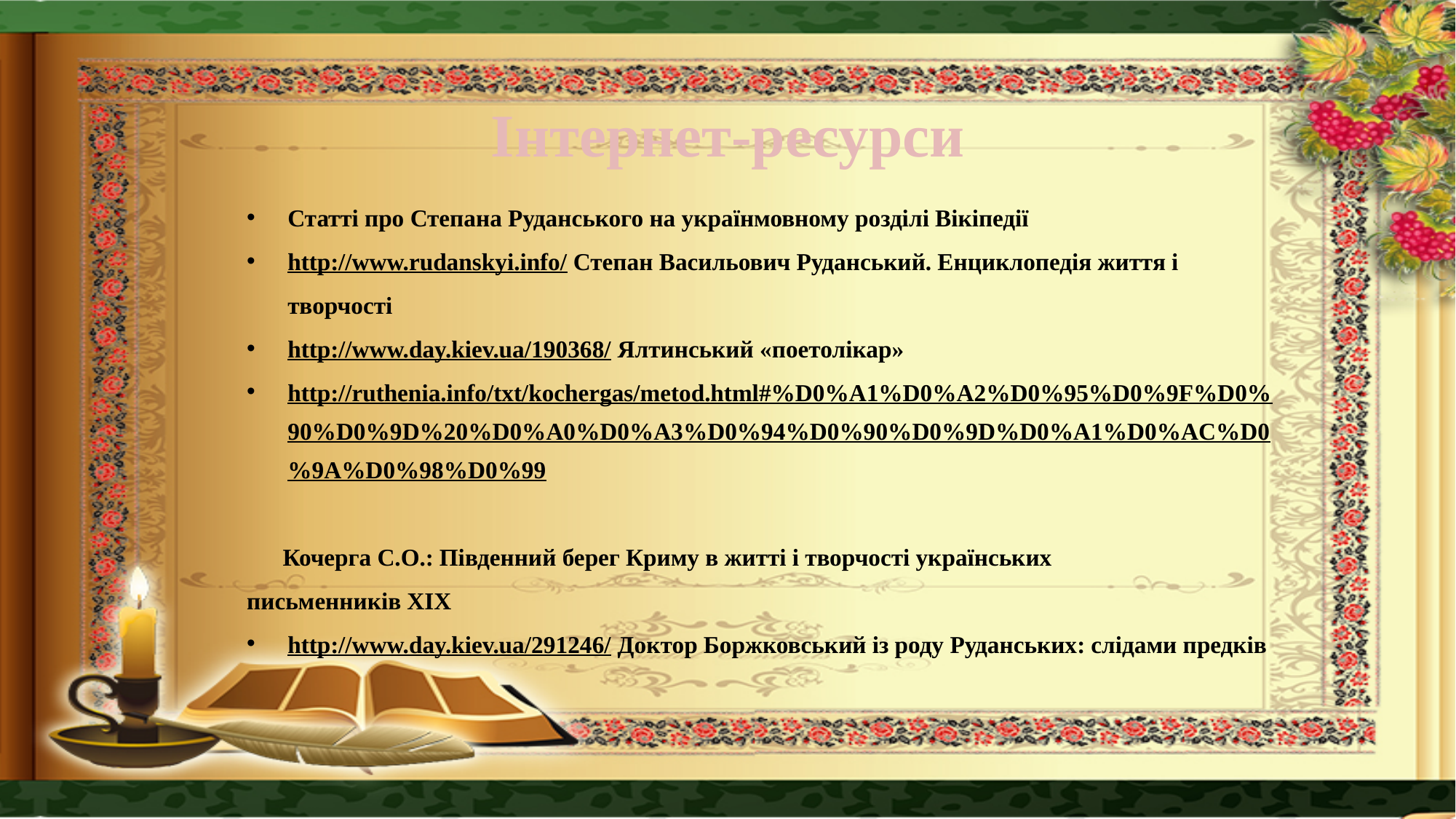

Інтернет-ресурси

Статті про Степана Руданського на українмовному розділі Вікіпедії
http://www.rudanskyi.info/ Степан Васильович Руданський. Енциклопедія життя і творчості
http://www.day.kiev.ua/190368/ Ялтинський «поетолікар»
http://ruthenia.info/txt/kochergas/metod.html#%D0%A1%D0%A2%D0%95%D0%9F%D0%90%D0%9D%20%D0%A0%D0%A3%D0%94%D0%90%D0%9D%D0%A1%D0%AC%D0%9A%D0%98%D0%99
      Кочерга С.О.: Південний берег Криму в житті і творчості українських                  письменників ХІХ
http://www.day.kiev.ua/291246/ Доктор Боржковський із роду Руданських: слідами предків